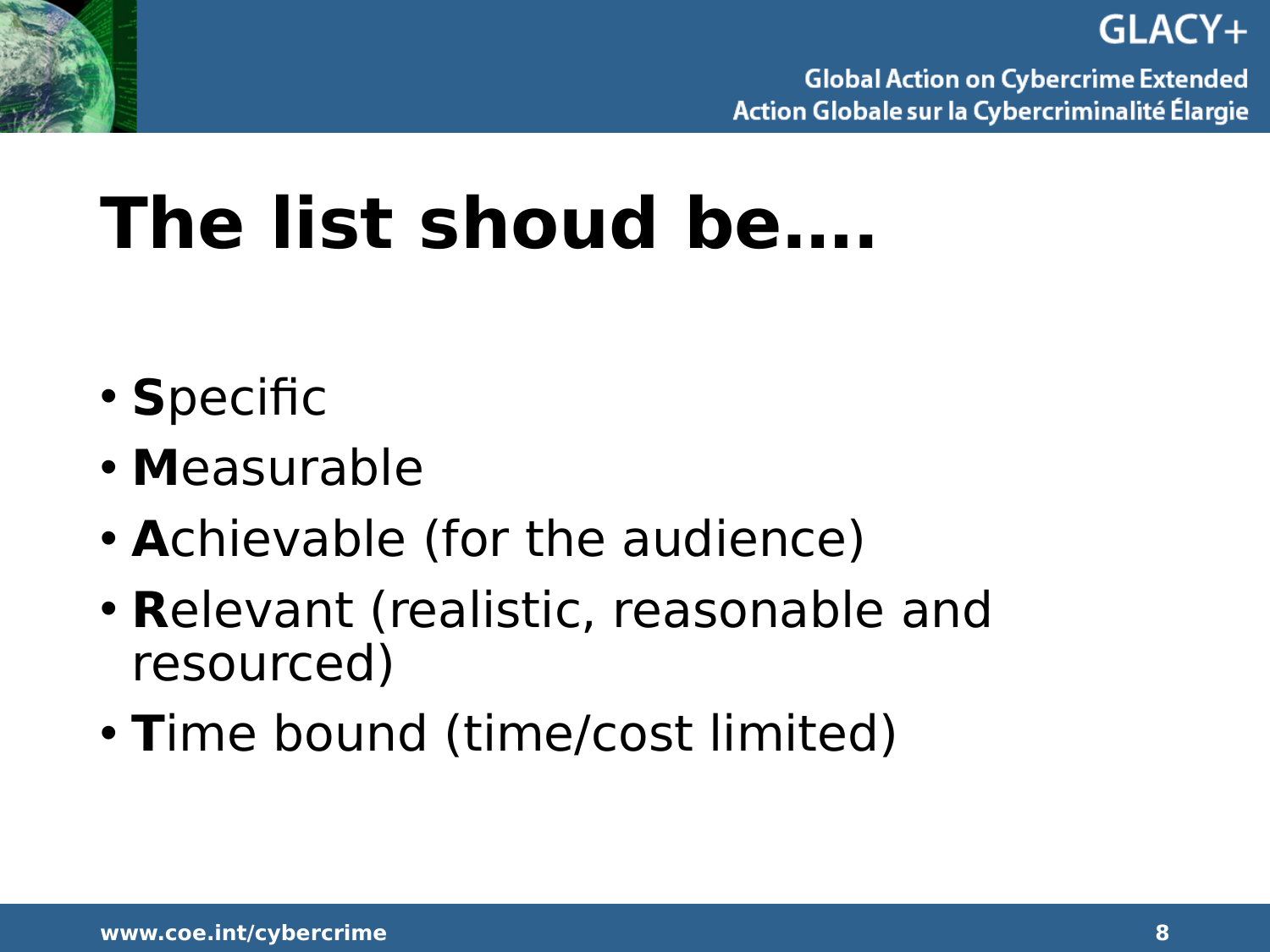

# The list shoud be….
Specific
Measurable
Achievable (for the audience)
Relevant (realistic, reasonable and resourced)
Time bound (time/cost limited)

www.coe.int/cybercrime
8